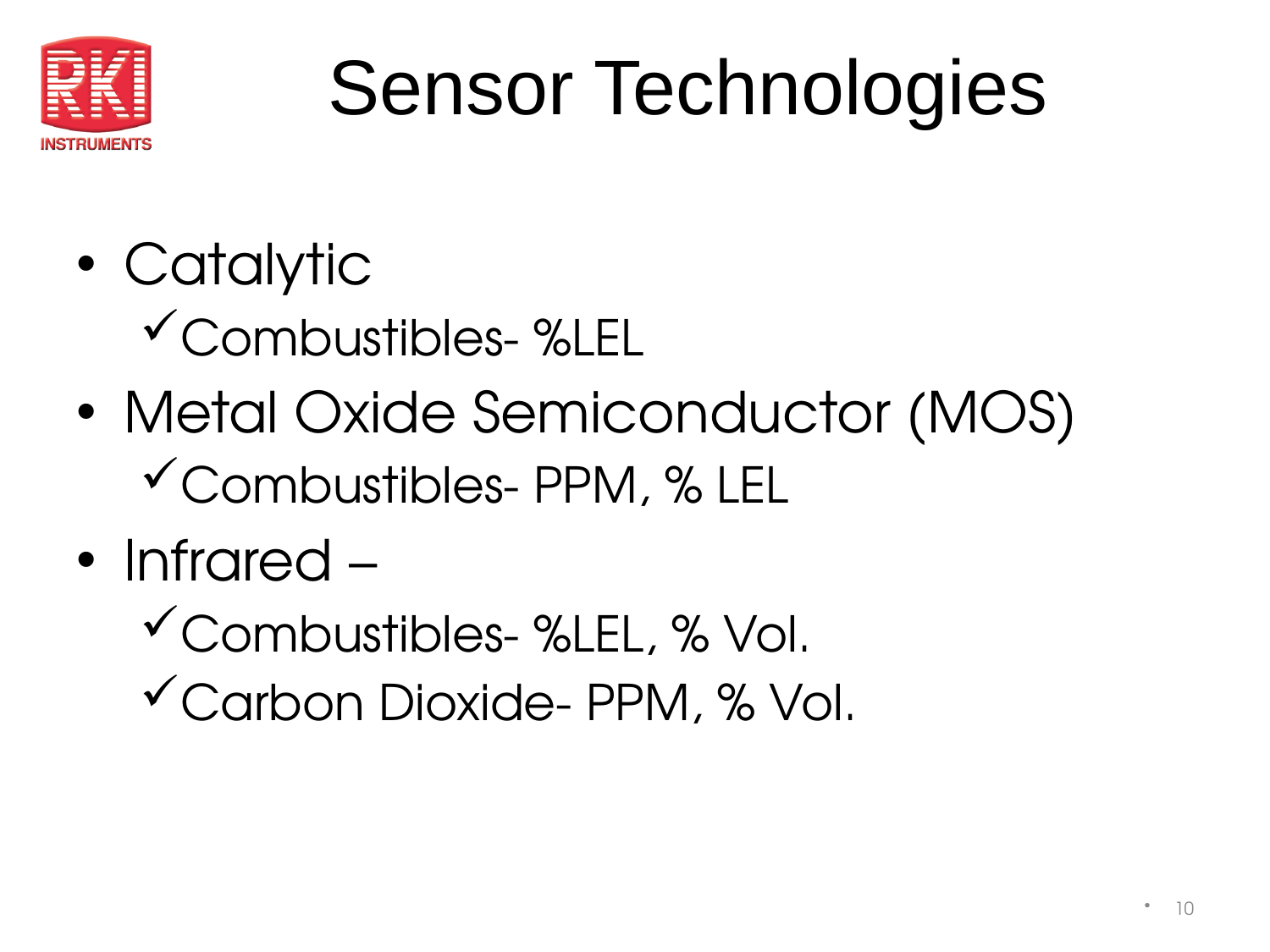

# Sensor Technologies
Catalytic
Combustibles- %LEL
Metal Oxide Semiconductor (MOS)
Combustibles- PPM, % LEL
Infrared –
Combustibles- %LEL, % Vol.
Carbon Dioxide- PPM, % Vol.
10